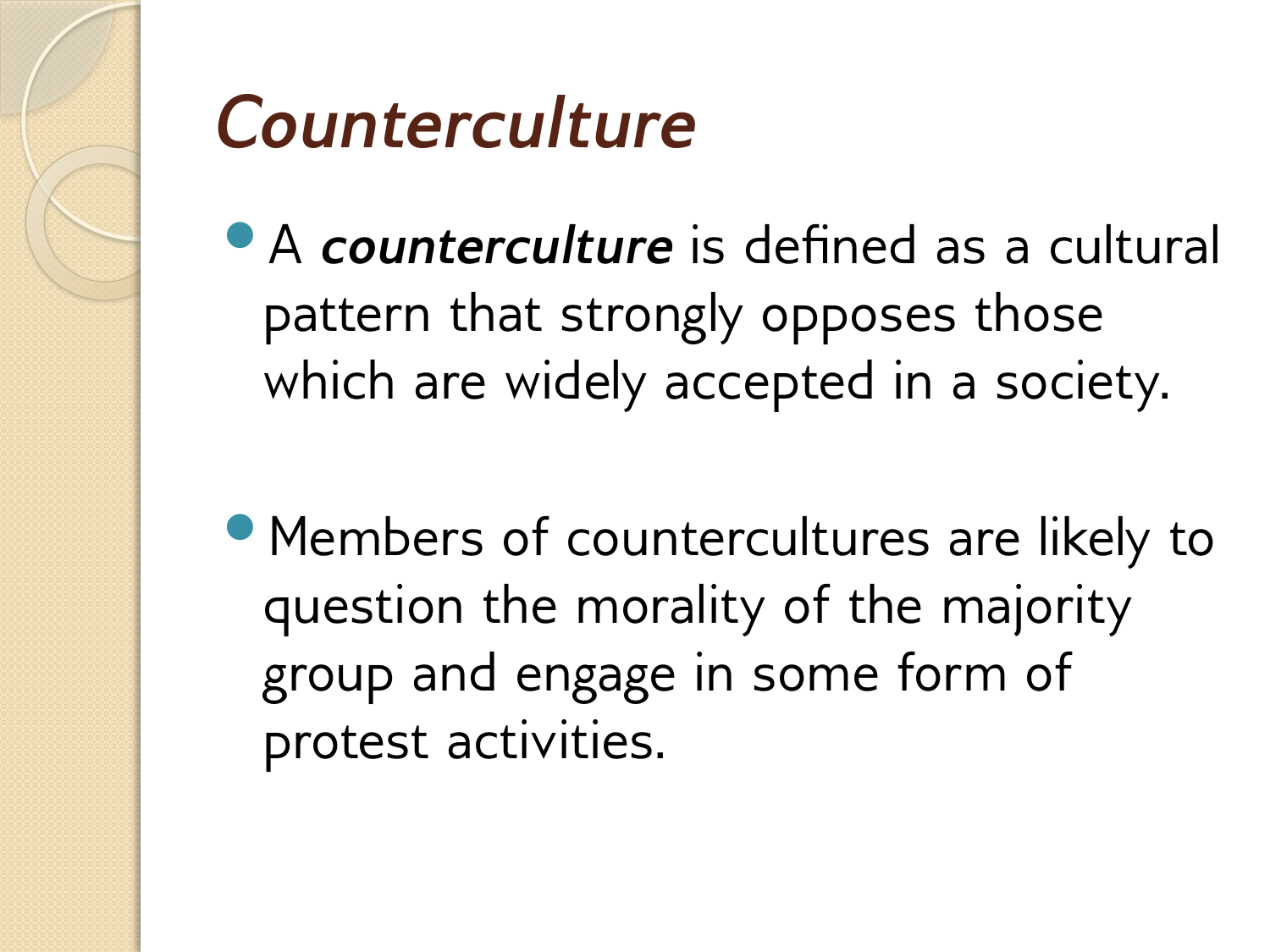

# Counterculture
A counterculture is defined as a cultural pattern that strongly opposes those which are widely accepted in a society.

Members of countercultures are likely to question the morality of the majority group and engage in some form of protest activities.